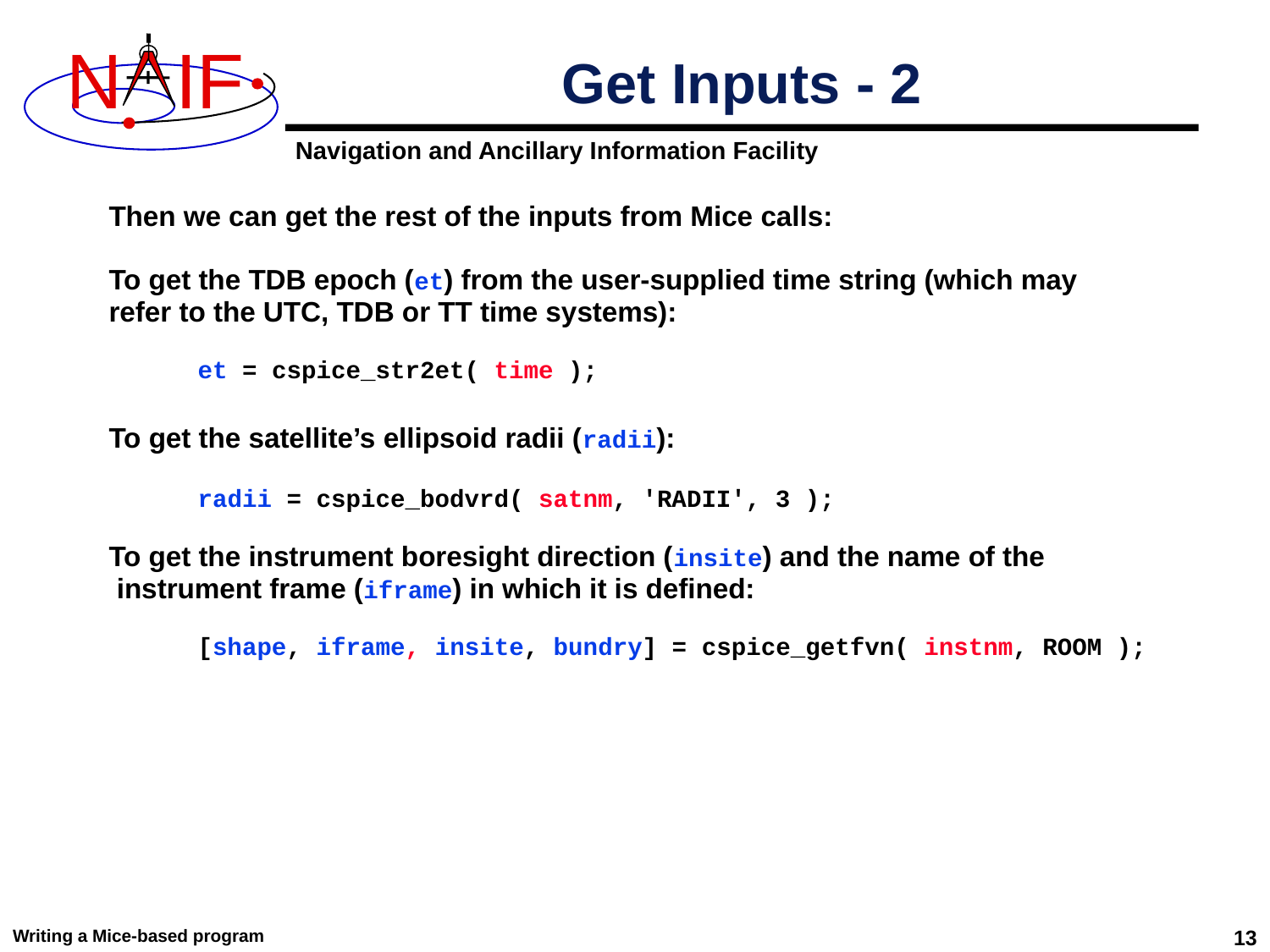

# Get Inputs - 2
Then we can get the rest of the inputs from Mice calls:

To get the TDB epoch (et) from the user-supplied time string (which may
refer to the UTC, TDB or TT time systems):

      et = cspice_str2et( time );
To get the satellite’s ellipsoid radii (radii):

      radii = cspice_bodvrd( satnm, 'RADII', 3 );

To get the instrument boresight direction (insite) and the name of the
 instrument frame (iframe) in which it is defined:

      [shape, iframe, insite, bundry] = cspice_getfvn( instnm, ROOM );

Writing a Mice-based program
13